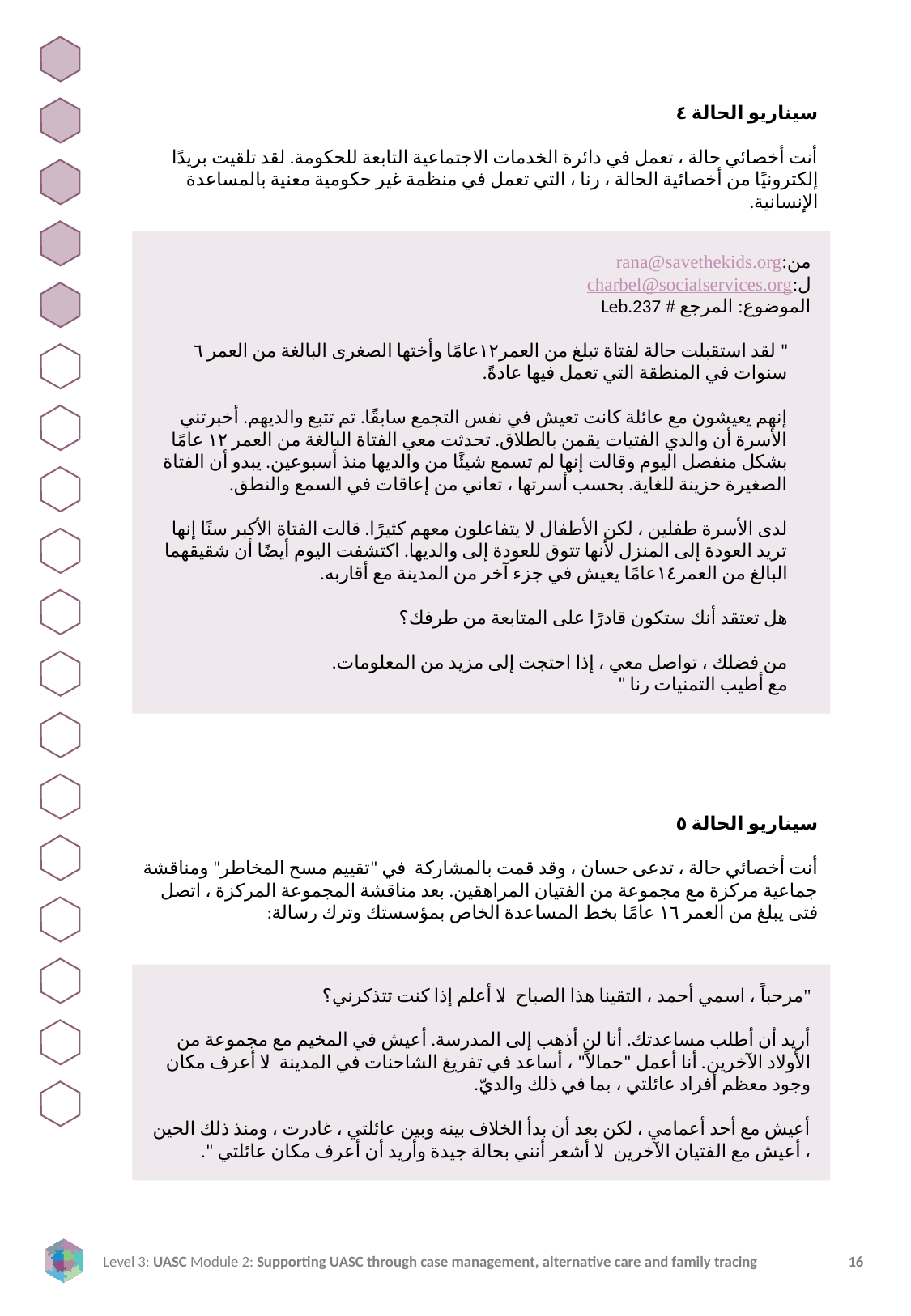

سيناريو الحالة ٤

أنت أخصائي حالة ، تعمل في دائرة الخدمات الاجتماعية التابعة للحكومة. لقد تلقيت بريدًا إلكترونيًا من أخصائية الحالة ، رنا ، التي تعمل في منظمة غير حكومية معنية بالمساعدة الإنسانية.

من:rana@savethekids.org
ل:charbel@socialservices.org
الموضوع: المرجع # Leb.237

" لقد استقبلت حالة لفتاة تبلغ من العمر١٢عامًا وأختها الصغرى البالغة من العمر ٦ سنوات في المنطقة التي تعمل فيها عادةً.

إنهم يعيشون مع عائلة كانت تعيش في نفس التجمع سابقًا. تم تتبع والديهم. أخبرتني الأسرة أن والدي الفتيات يقمن بالطلاق. تحدثت معي الفتاة البالغة من العمر ١٢ عامًا بشكل منفصل اليوم وقالت إنها لم تسمع شيئًا من والديها منذ أسبوعين. يبدو أن الفتاة الصغيرة حزينة للغاية. بحسب أسرتها ، تعاني من إعاقات في السمع والنطق.

لدى الأسرة طفلين ، لكن الأطفال لا يتفاعلون معهم كثيرًا. قالت الفتاة الأكبر سنًا إنها تريد العودة إلى المنزل لأنها تتوق للعودة إلى والديها. اكتشفت اليوم أيضًا أن شقيقهما البالغ من العمر١٤عامًا يعيش في جزء آخر من المدينة مع أقاربه.

هل تعتقد أنك ستكون قادرًا على المتابعة من طرفك؟

من فضلك ، تواصل معي ، إذا احتجت إلى مزيد من المعلومات.
مع أطيب التمنيات رنا "

سيناريو الحالة ٥

أنت أخصائي حالة ، تدعى حسان ، وقد قمت بالمشاركة  في "تقييم مسح المخاطر" ومناقشة جماعية مركزة مع مجموعة من الفتيان المراهقين. بعد مناقشة المجموعة المركزة ، اتصل فتى يبلغ من العمر ١٦ عامًا بخط المساعدة الخاص بمؤسستك وترك رسالة:

"مرحباً ، اسمي أحمد ، التقينا هذا الصباح. لا أعلم إذا كنت تتذكرني؟

أريد أن أطلب مساعدتك. أنا لن أذهب إلى المدرسة. أعيش في المخيم مع مجموعة من الأولاد الآخرين. أنا أعمل "حمالاً" ، أساعد في تفريغ الشاحنات في المدينة. لا أعرف مكان وجود معظم أفراد عائلتي ، بما في ذلك والديّ.

أعيش مع أحد أعمامي ، لكن بعد أن بدأ الخلاف بينه وبين عائلتي ، غادرت ، ومنذ ذلك الحين ، أعيش مع الفتيان الآخرين. لا أشعر أنني بحالة جيدة وأريد أن أعرف مكان عائلتي ".